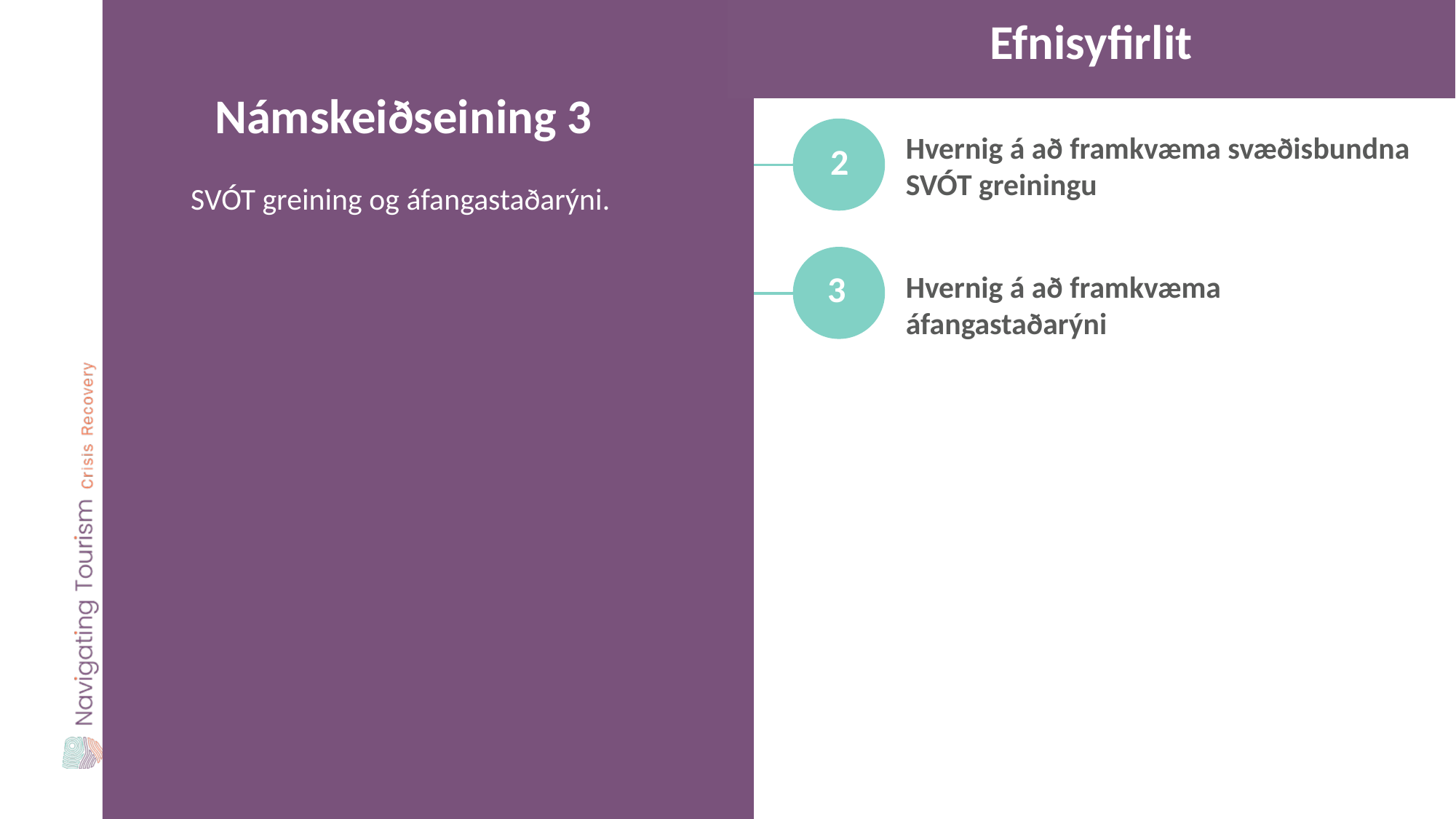

Efnisyfirlit
Námskeiðseining 3

SVÓT greining og áfangastaðarýni.
Hvernig á að framkvæma svæðisbundna SVÓT greiningu
2
3
Hvernig á að framkvæma áfangastaðarýni